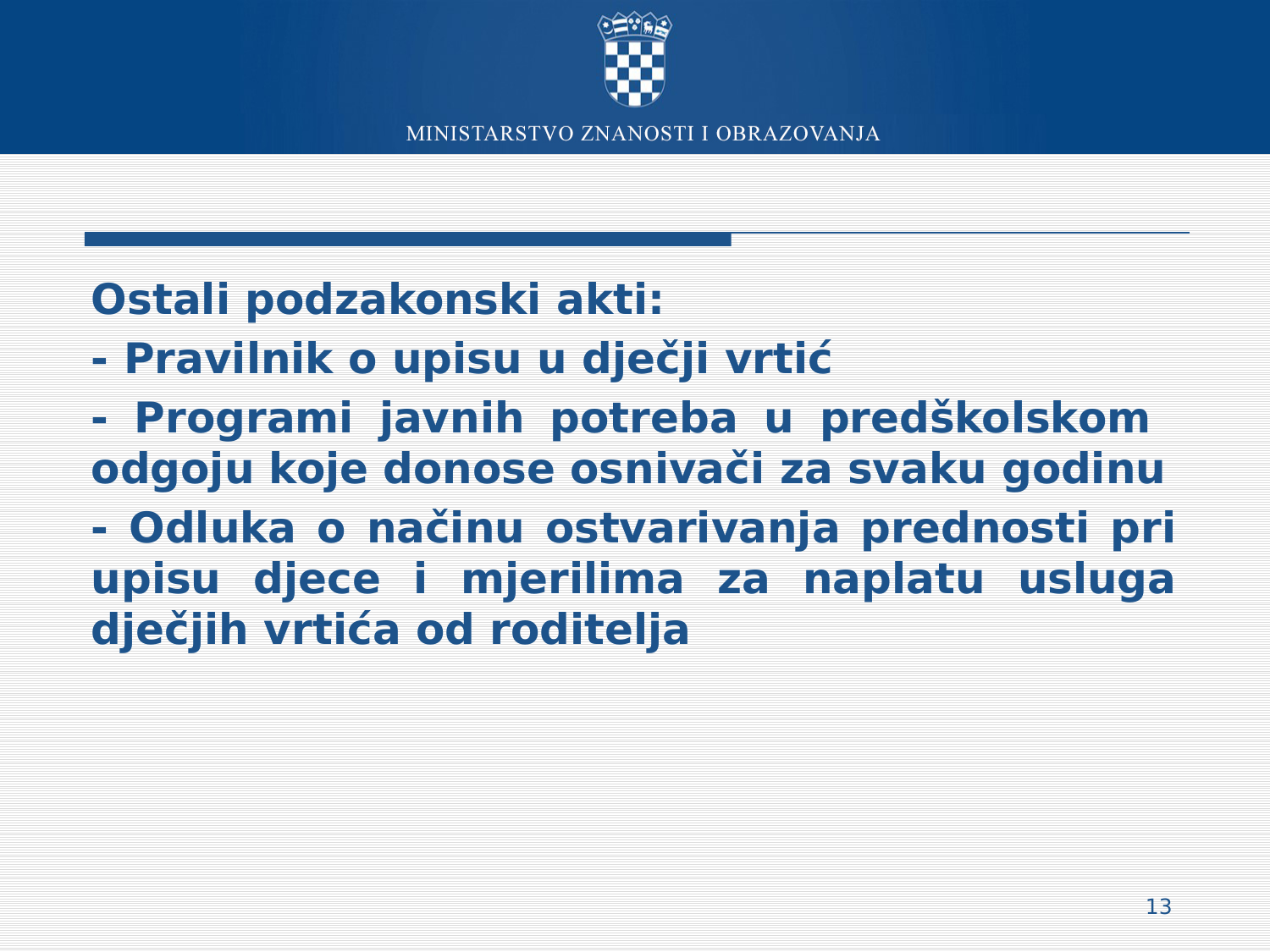

Ostali podzakonski akti:
- Pravilnik o upisu u dječji vrtić
- Programi javnih potreba u predškolskom  odgoju koje donose osnivači za svaku godinu
- Odluka o načinu ostvarivanja prednosti pri upisu djece i mjerilima za naplatu usluga dječjih vrtića od roditelja
13